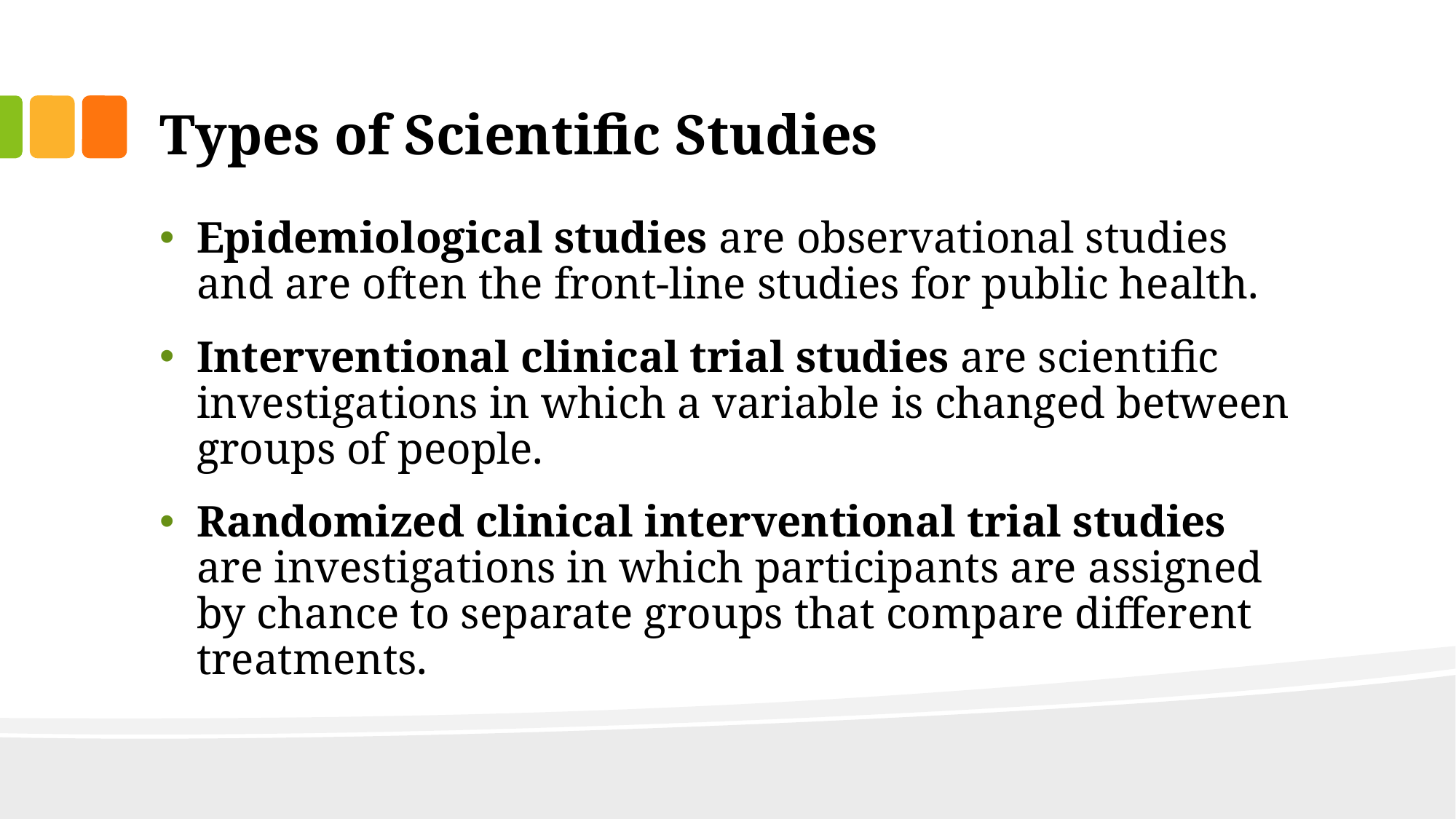

# Types of Scientific Studies
Epidemiological studies are observational studies and are often the front-line studies for public health.
Interventional clinical trial studies are scientific investigations in which a variable is changed between groups of people.
Randomized clinical interventional trial studies are investigations in which participants are assigned by chance to separate groups that compare different treatments.